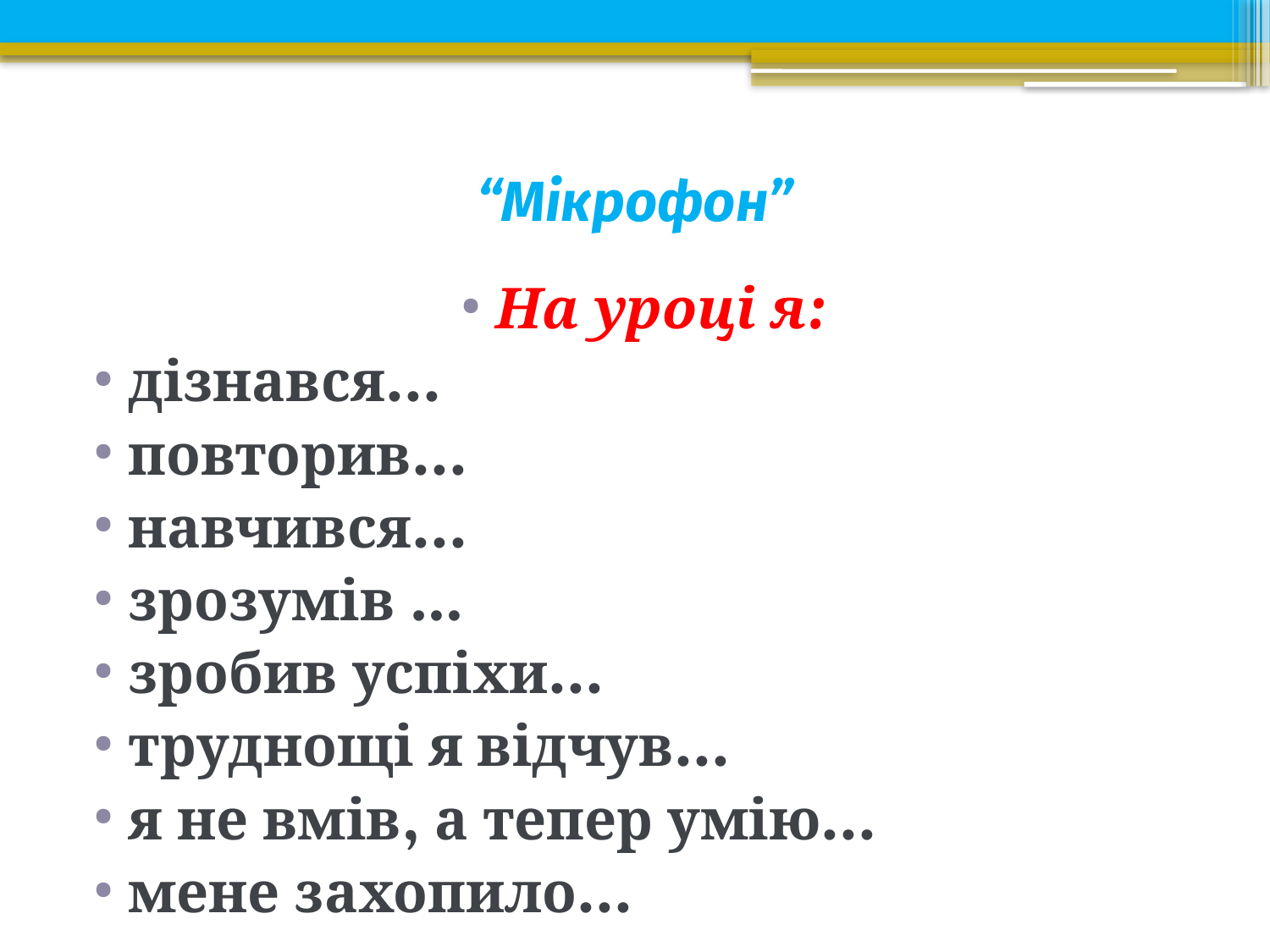

# “Мікрофон”
На уроці я:
дізнався...
повторив...
навчився...
зрозумів …
зробив успіхи...
труднощі я відчув...
я не вмів, а тепер умію...
мене захопило...